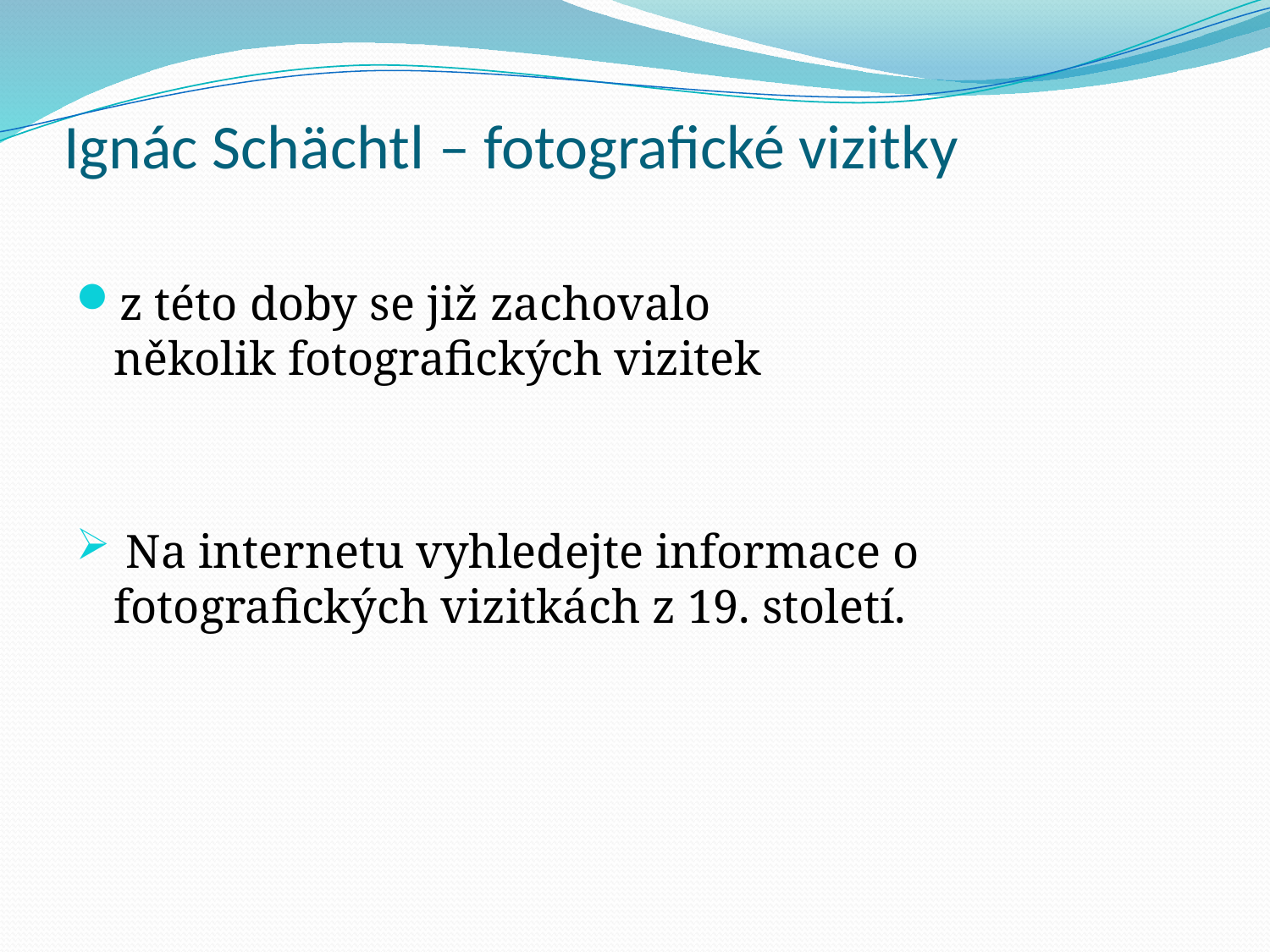

# Ignác Schächtl – fotografické vizitky
z této doby se již zachovalo několik fotografických vizitek

 Na internetu vyhledejte informace o fotografických vizitkách z 19. století.